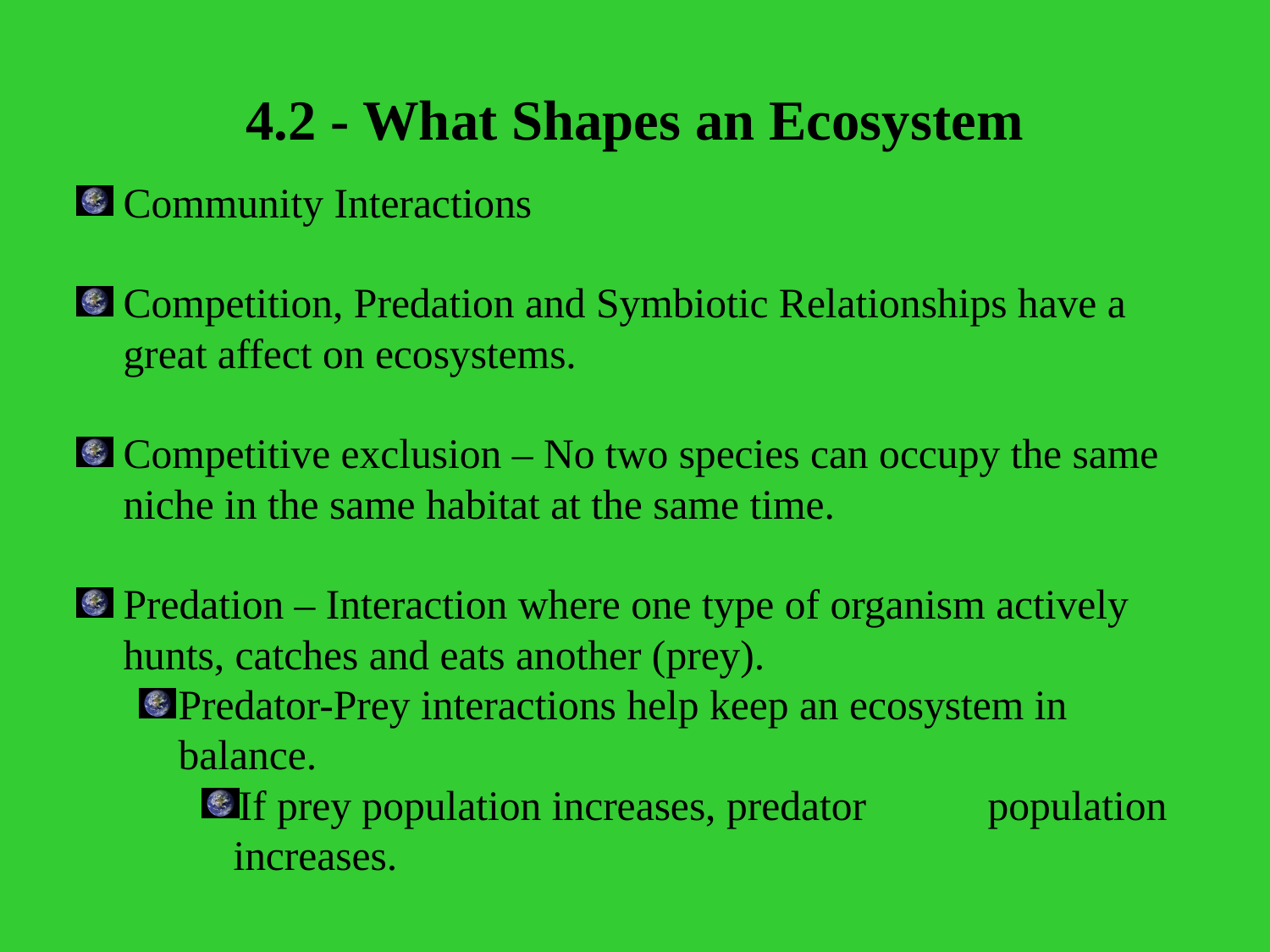

# 4.2 - What Shapes an Ecosystem
Community Interactions

Competition, Predation and Symbiotic Relationships have a great affect on ecosystems.

Competitive exclusion – No two species can occupy the same niche in the same habitat at the same time.

Predation – Interaction where one type of organism actively hunts, catches and eats another (prey).
Predator-Prey interactions help keep an ecosystem in balance.
If prey population increases, predator 	population increases.